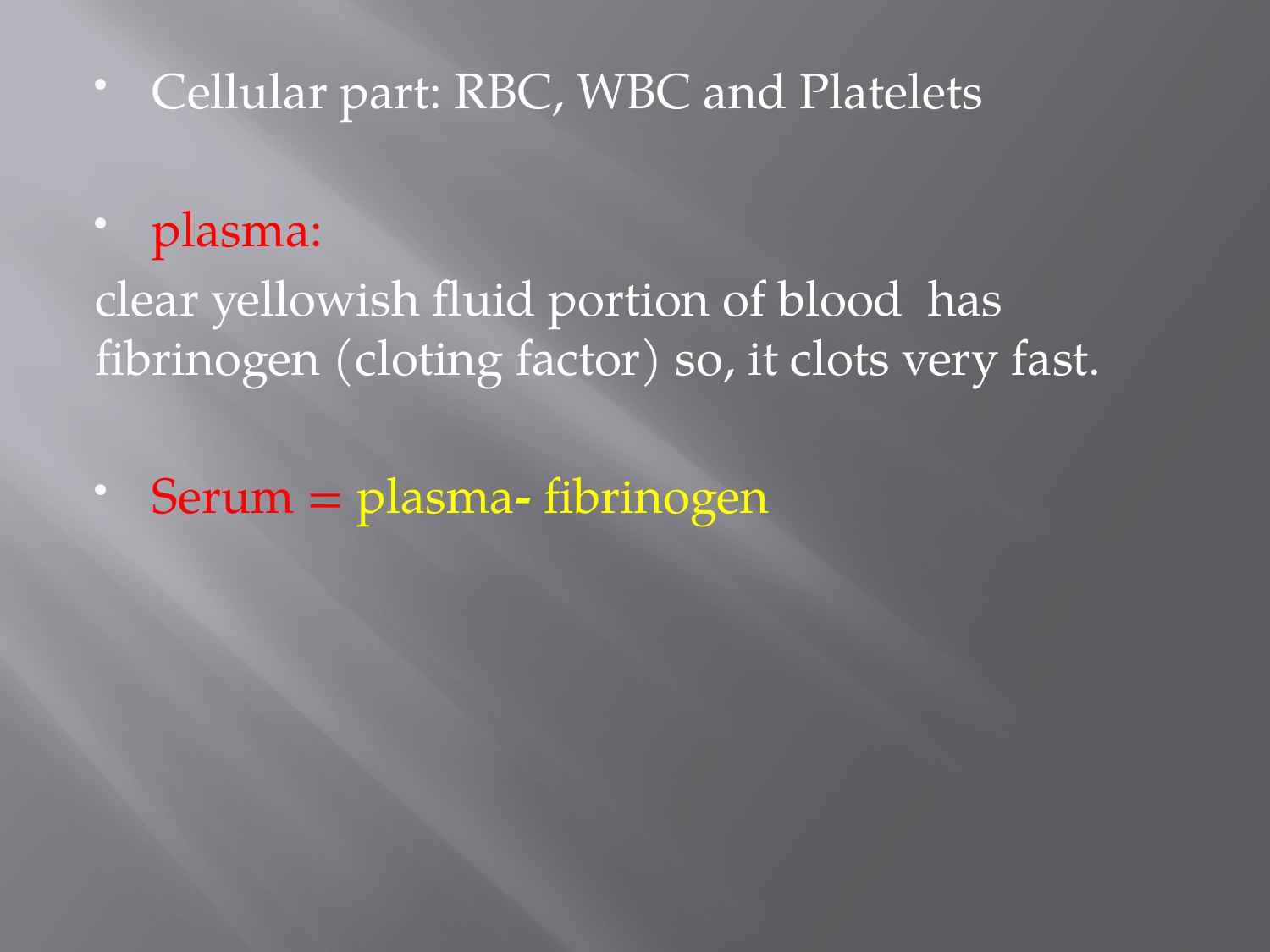

Cellular part: RBC, WBC and Platelets

plasma:
clear yellowish fluid portion of blood  has fibrinogen (cloting factor) so, it clots very fast.

Serum = plasma- fibrinogen